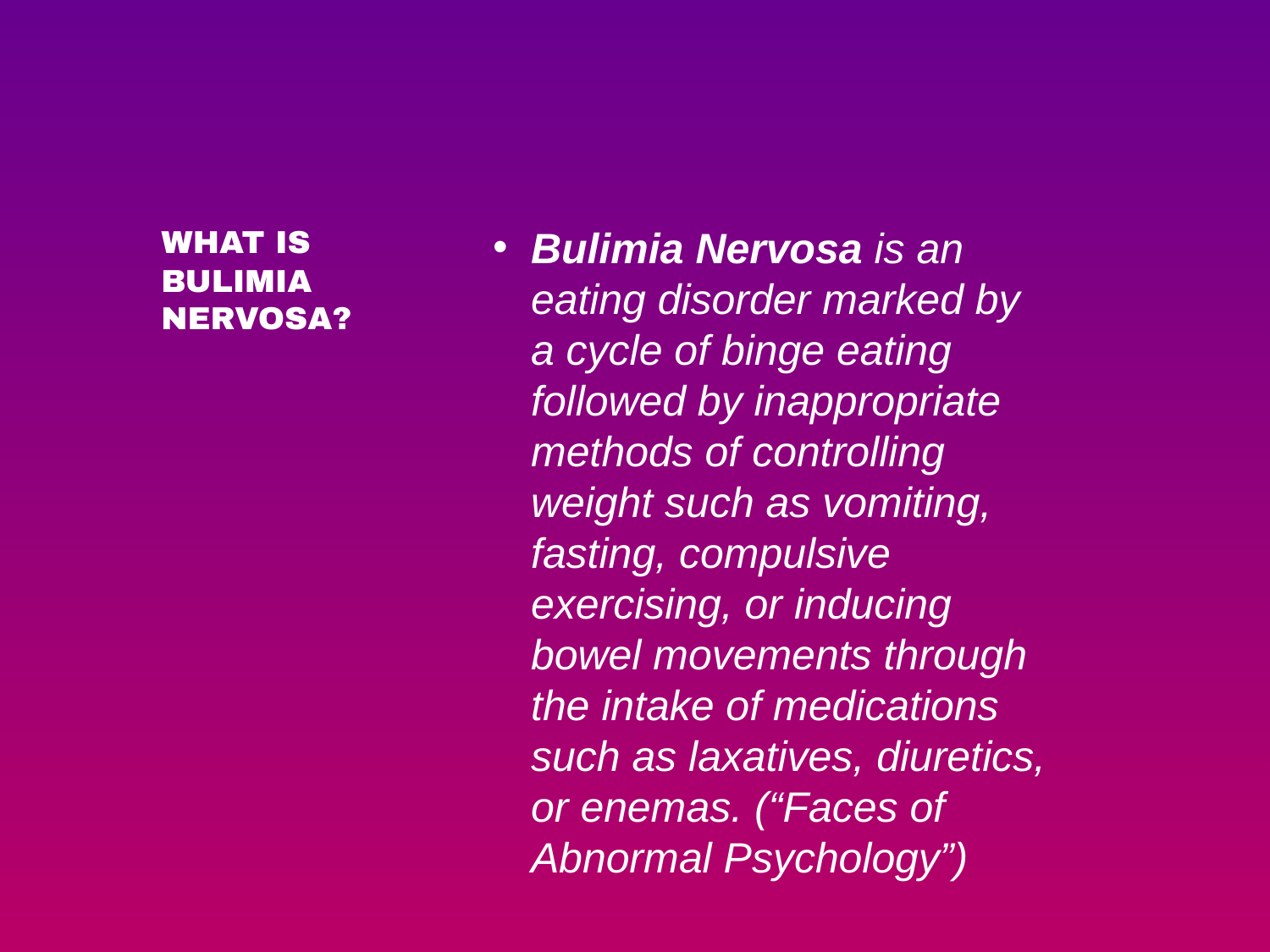

Bulimia Nervosa is an eating disorder marked by a cycle of binge eating followed by inappropriate methods of controlling weight such as vomiting, fasting, compulsive exercising, or inducing bowel movements through the intake of medications such as laxatives, diuretics, or enemas. (“Faces of Abnormal Psychology”)
# What is bulimia nervosa?